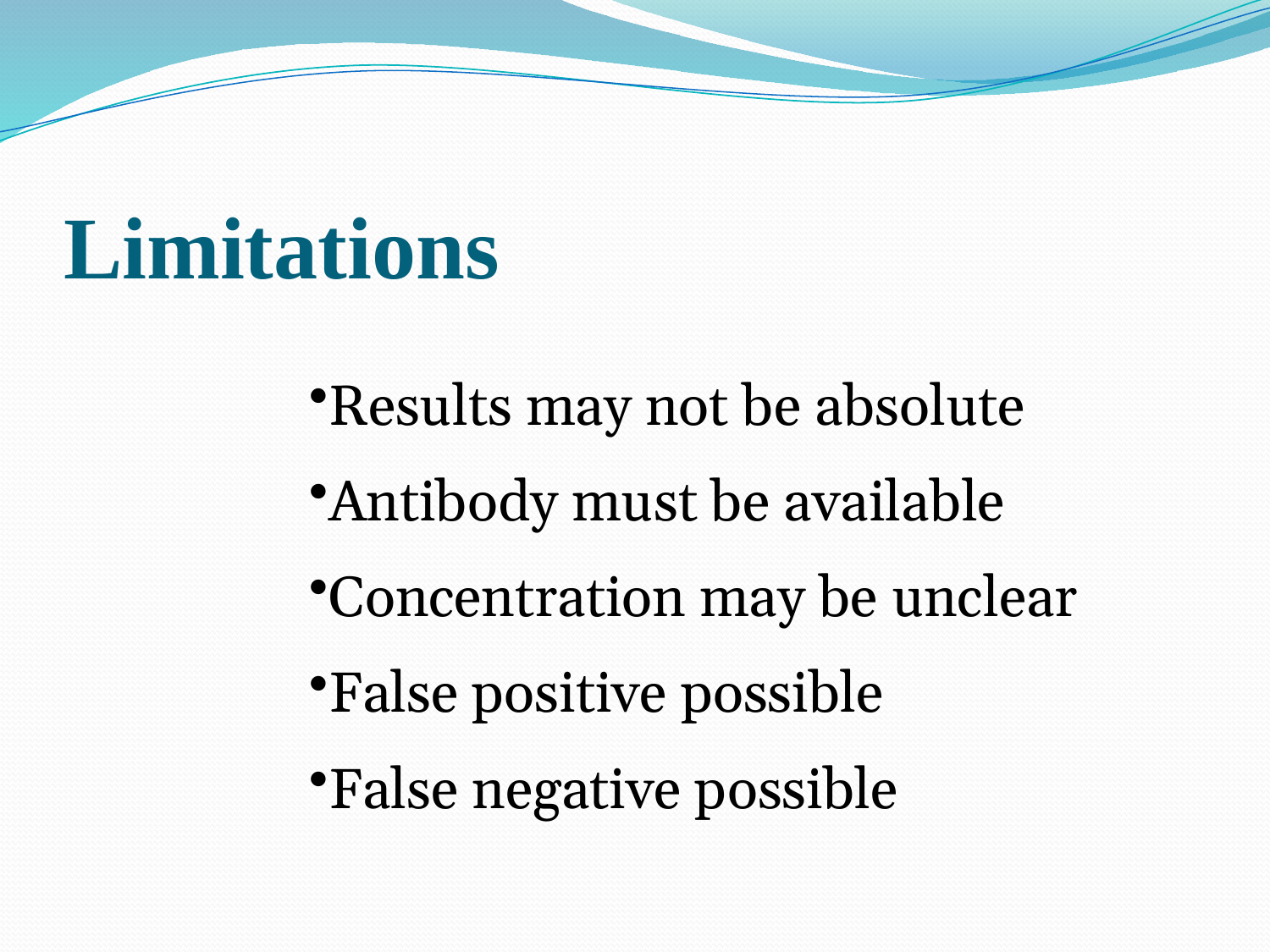

# Limitations
Results may not be absolute
Antibody must be available
Concentration may be unclear
False positive possible
False negative possible